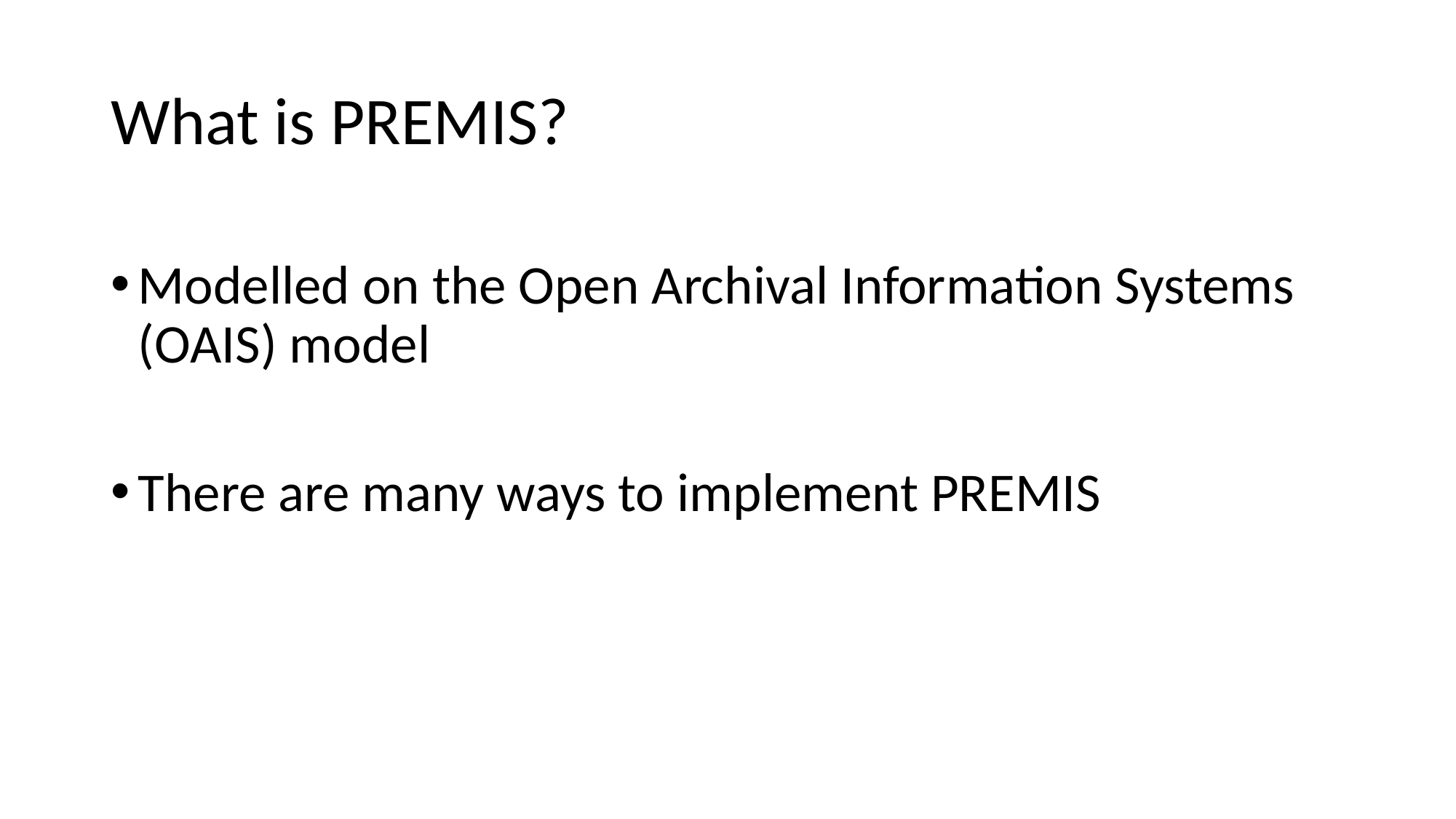

# What is PREMIS?

Modelled on the Open Archival Information Systems (OAIS) model

There are many ways to implement PREMIS